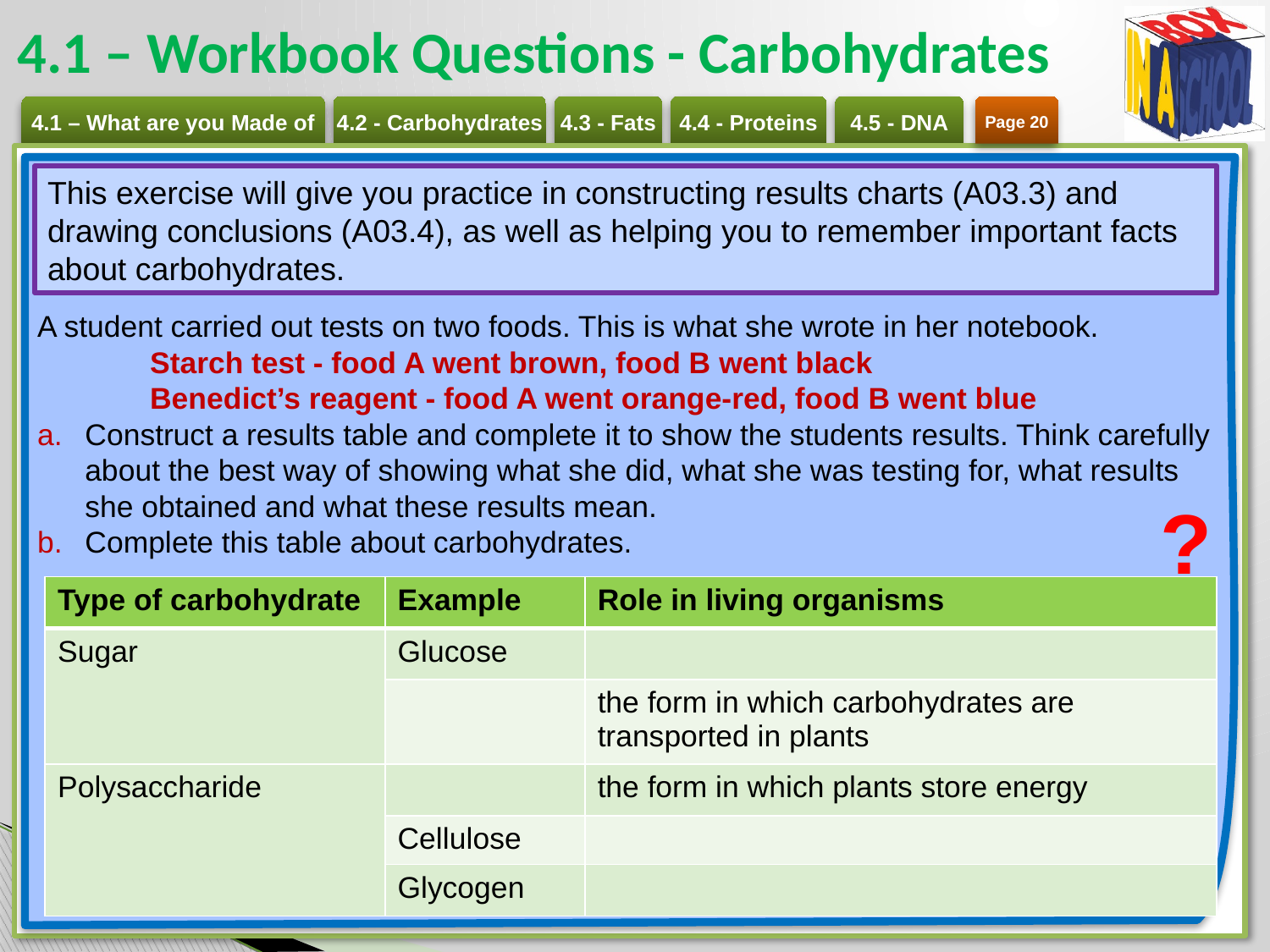

# 4.1 – Workbook Questions - Carbohydrates
Page 20

A student carried out tests on two foods. This is what she wrote in her notebook.
	Starch test - food A went brown, food B went black
	Benedict’s reagent - food A went orange-red, food B went blue
Construct a results table and complete it to show the students results. Think carefully about the best way of showing what she did, what she was testing for, what results she obtained and what these results mean.
Complete this table about carbohydrates.
This exercise will give you practice in constructing results charts (A03.3) and drawing conclusions (A03.4), as well as helping you to remember important facts about carbohydrates.
?
| Type of carbohydrate | Example | Role in living organisms |
| --- | --- | --- |
| Sugar | Glucose |  |
|  |  | the form in which carbohydrates are transported in plants |
| Polysaccharide |  | the form in which plants store energy |
|  | Cellulose |  |
|  | Glycogen |  |